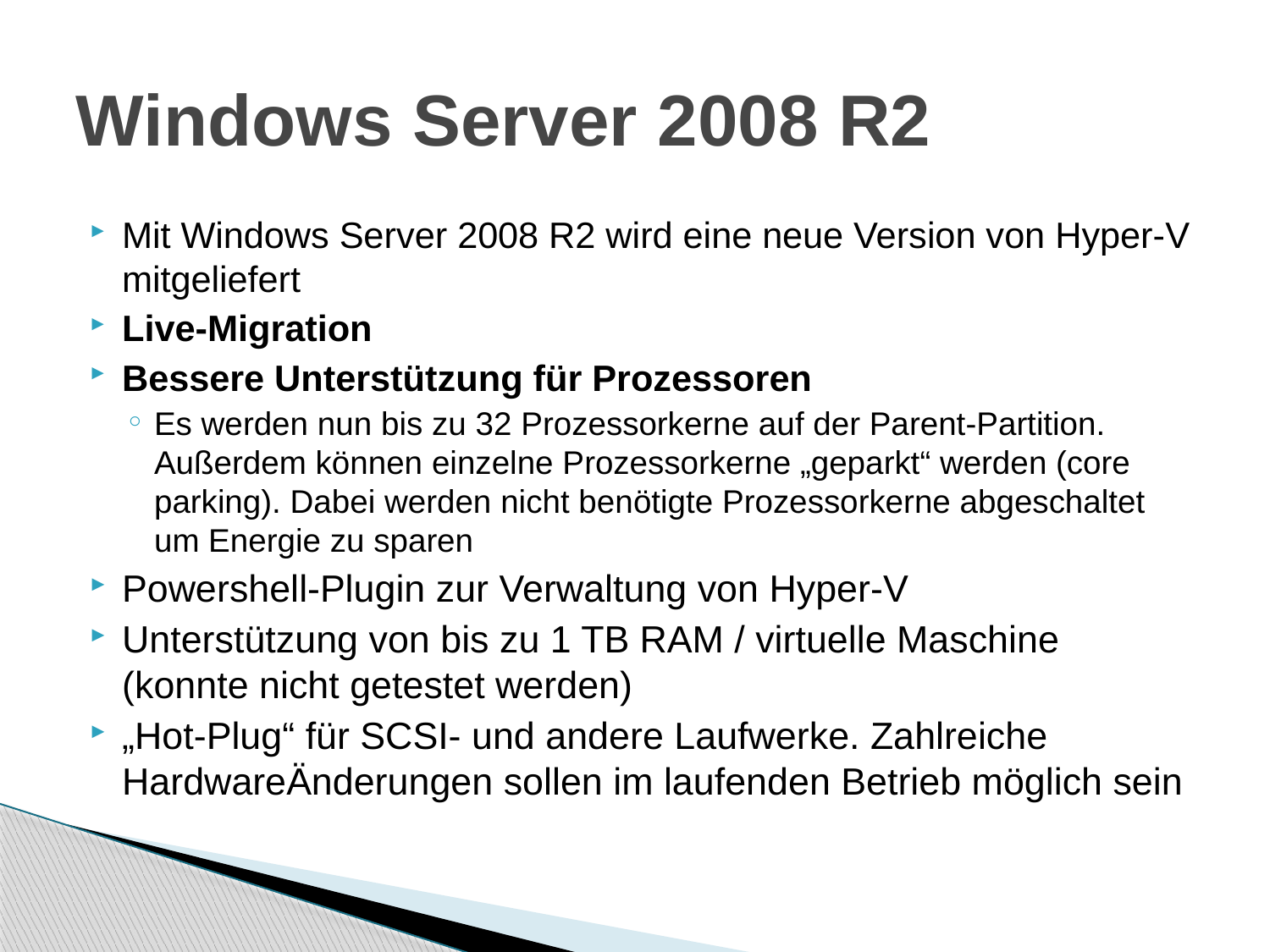

# Windows Server 2008 R2
Mit Windows Server 2008 R2 wird eine neue Version von Hyper-V mitgeliefert
Live-Migration
Bessere Unterstützung für Prozessoren
Es werden nun bis zu 32 Prozessorkerne auf der Parent-Partition. Außerdem können einzelne Prozessorkerne „geparkt“ werden (core parking). Dabei werden nicht benötigte Prozessorkerne abgeschaltet um Energie zu sparen
Powershell-Plugin zur Verwaltung von Hyper-V
Unterstützung von bis zu 1 TB RAM / virtuelle Maschine (konnte nicht getestet werden)
„Hot-Plug“ für SCSI- und andere Laufwerke. Zahlreiche HardwareÄnderungen sollen im laufenden Betrieb möglich sein